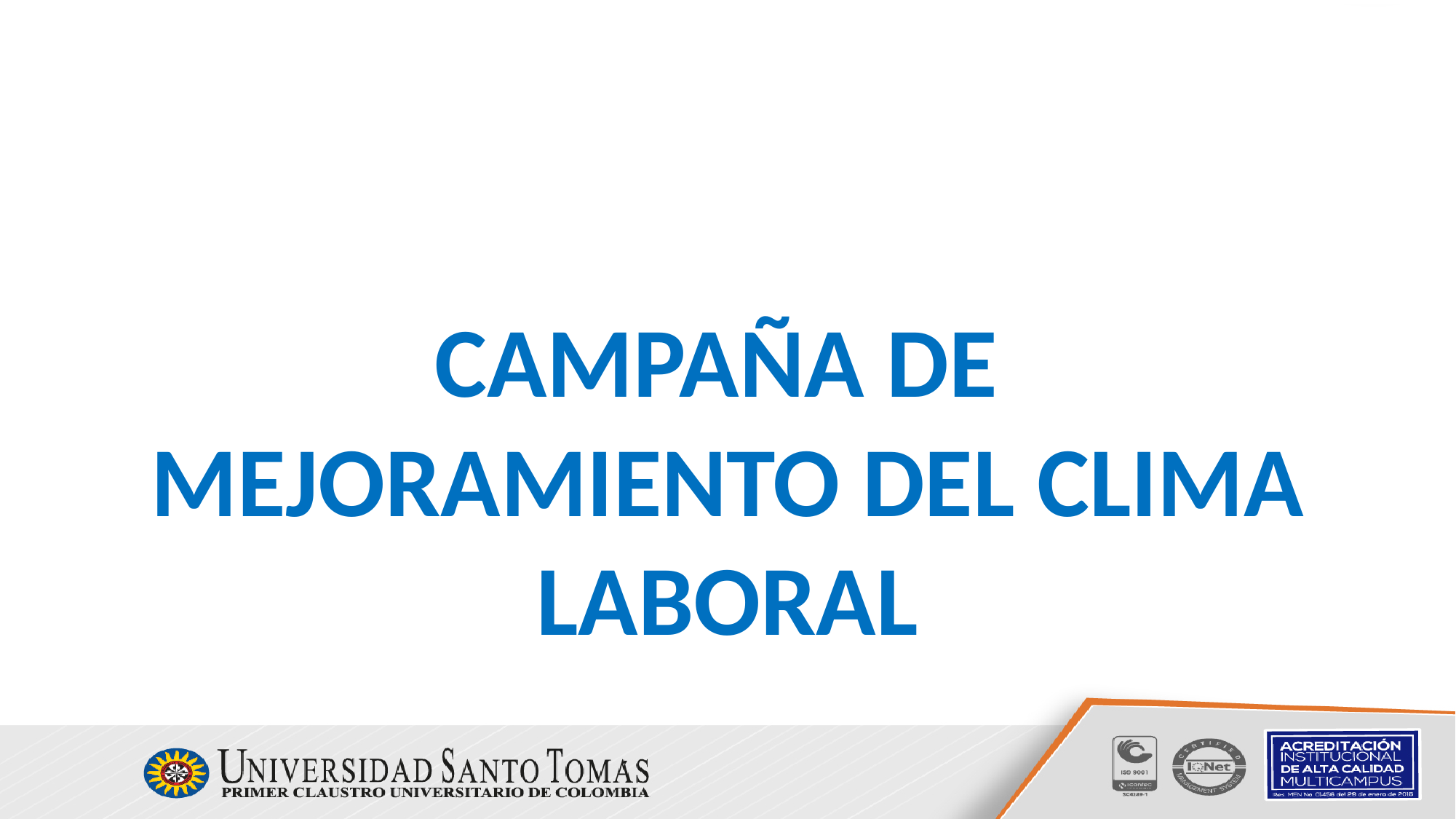

# CAMPAÑA DE  MEJORAMIENTO DEL CLIMA LABORAL